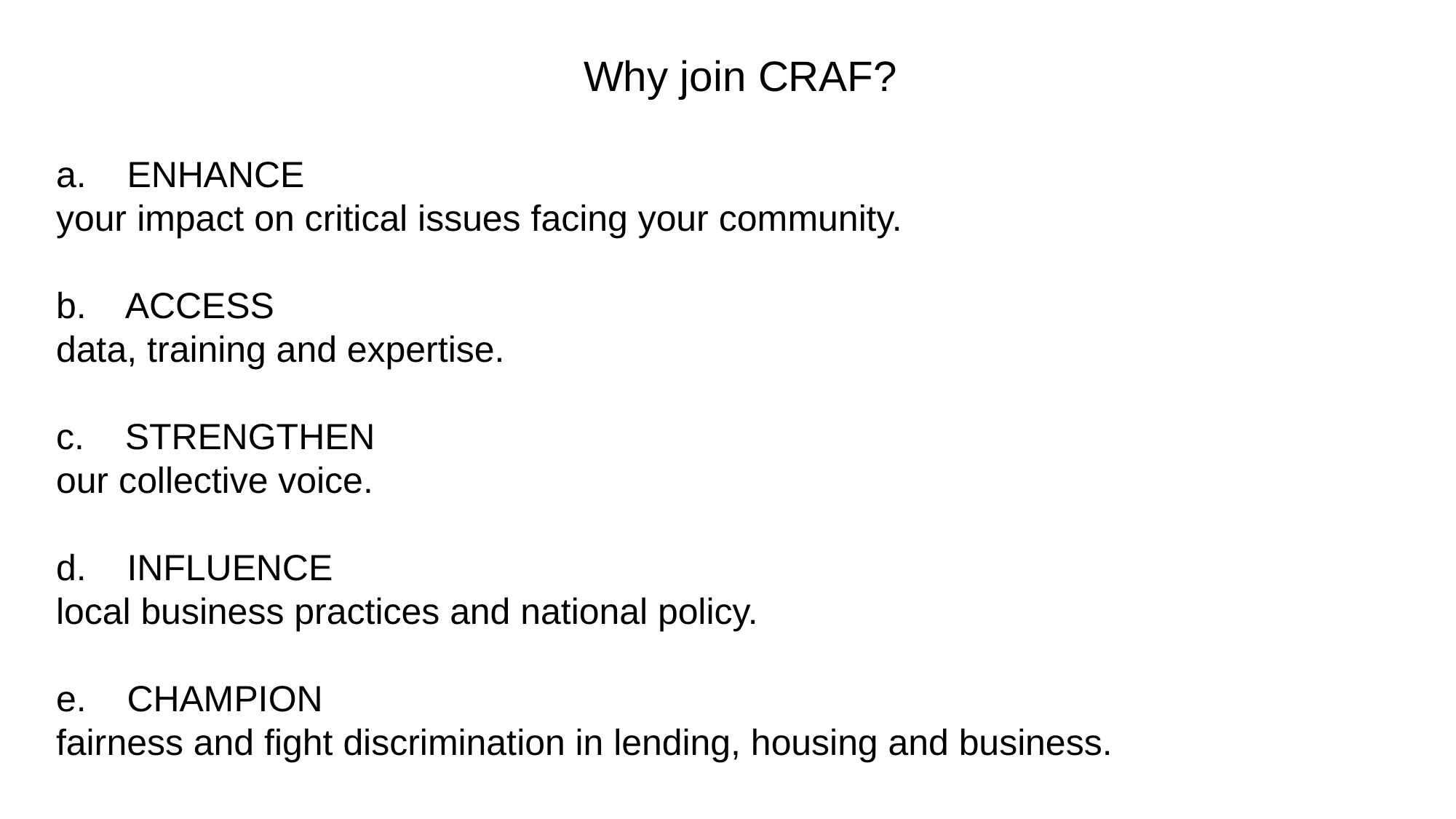

Why join CRAF?

a.    ENHANCE
your impact on critical issues facing your community.

b.    ACCESS
data, training and expertise.

c.    STRENGTHEN
our collective voice.

d.    INFLUENCE
local business practices and national policy.

e.    CHAMPION
fairness and fight discrimination in lending, housing and business.